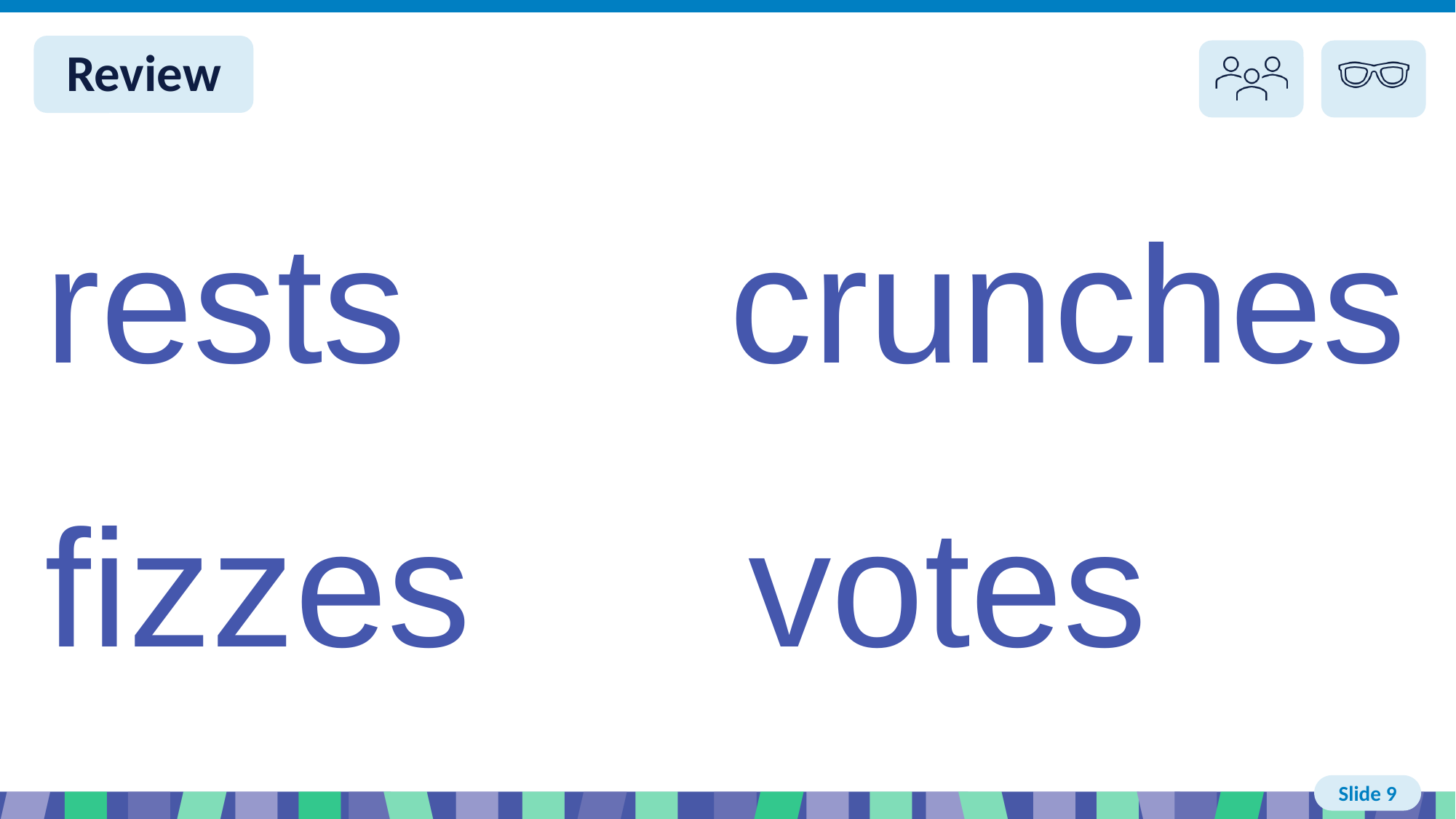

# Slide 9 Review You do
rests       crunches

fizzes      votes